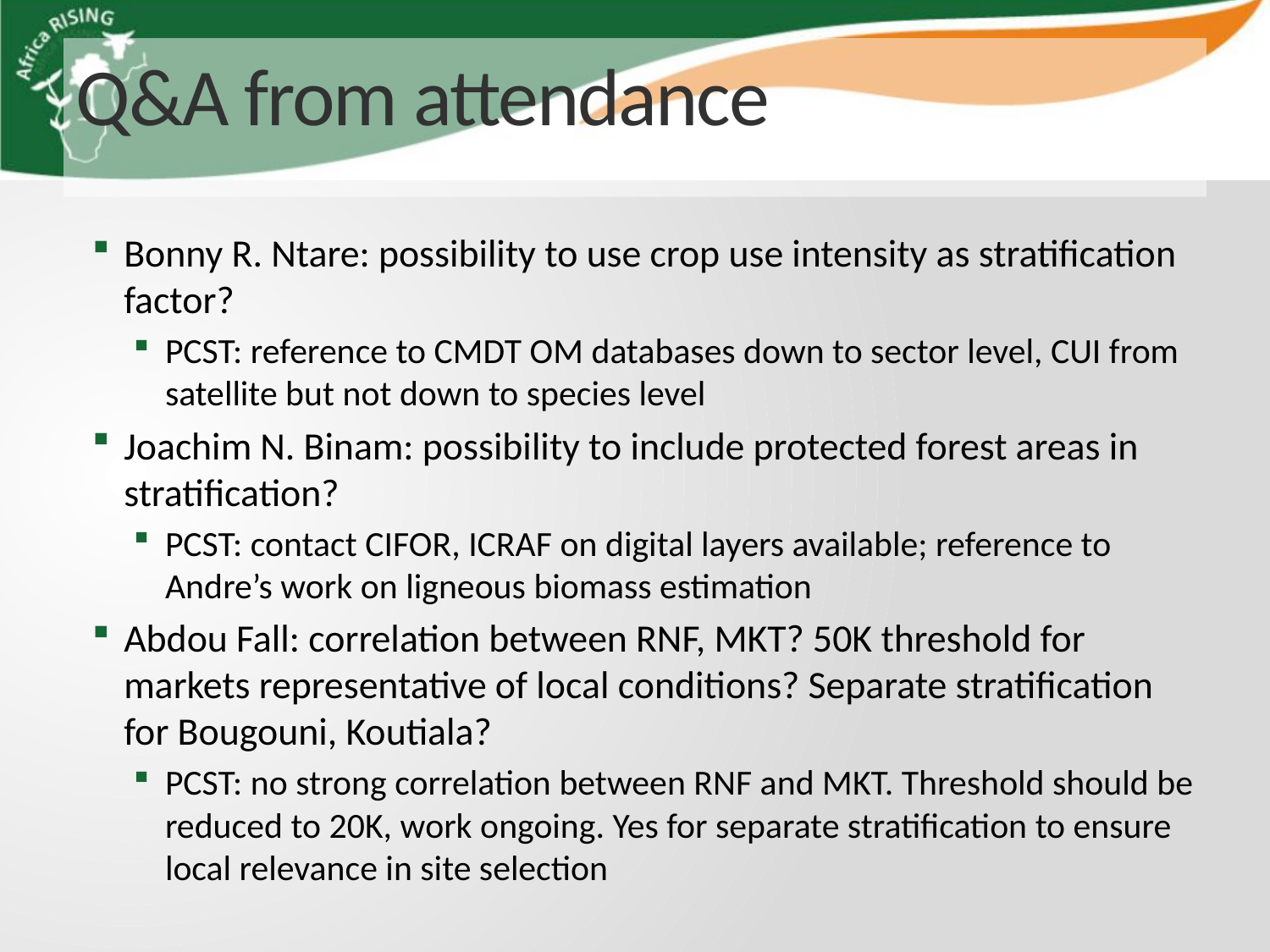

# Q&A from attendance
Bonny R. Ntare: possibility to use crop use intensity as stratification factor?
PCST: reference to CMDT OM databases down to sector level, CUI from satellite but not down to species level
Joachim N. Binam: possibility to include protected forest areas in stratification?
PCST: contact CIFOR, ICRAF on digital layers available; reference to Andre’s work on ligneous biomass estimation
Abdou Fall: correlation between RNF, MKT? 50K threshold for markets representative of local conditions? Separate stratification for Bougouni, Koutiala?
PCST: no strong correlation between RNF and MKT. Threshold should be reduced to 20K, work ongoing. Yes for separate stratification to ensure local relevance in site selection